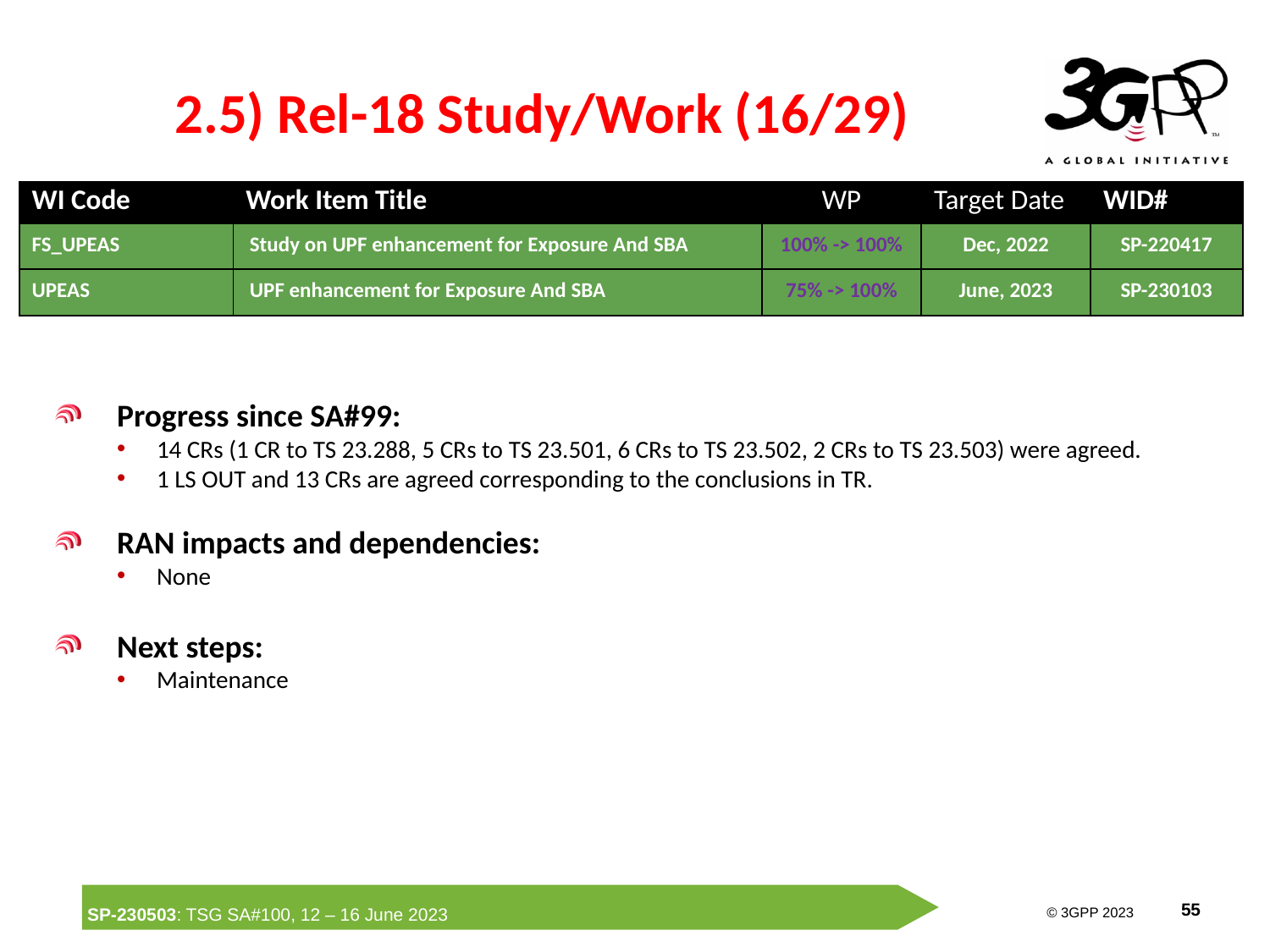

# 2.5) Rel-18 Study/Work (16/29)
| WI Code | Work Item Title | WP | Target Date | WID# |
| --- | --- | --- | --- | --- |
| FS\_UPEAS | Study on UPF enhancement for Exposure And SBA | 100% -> 100% | Dec, 2022 | SP-220417 |
| UPEAS | UPF enhancement for Exposure And SBA | 75% -> 100% | June, 2023 | SP-230103 |
Progress since SA#99:
14 CRs (1 CR to TS 23.288, 5 CRs to TS 23.501, 6 CRs to TS 23.502, 2 CRs to TS 23.503) were agreed.
1 LS OUT and 13 CRs are agreed corresponding to the conclusions in TR.

RAN impacts and dependencies:
None

Next steps:
Maintenance